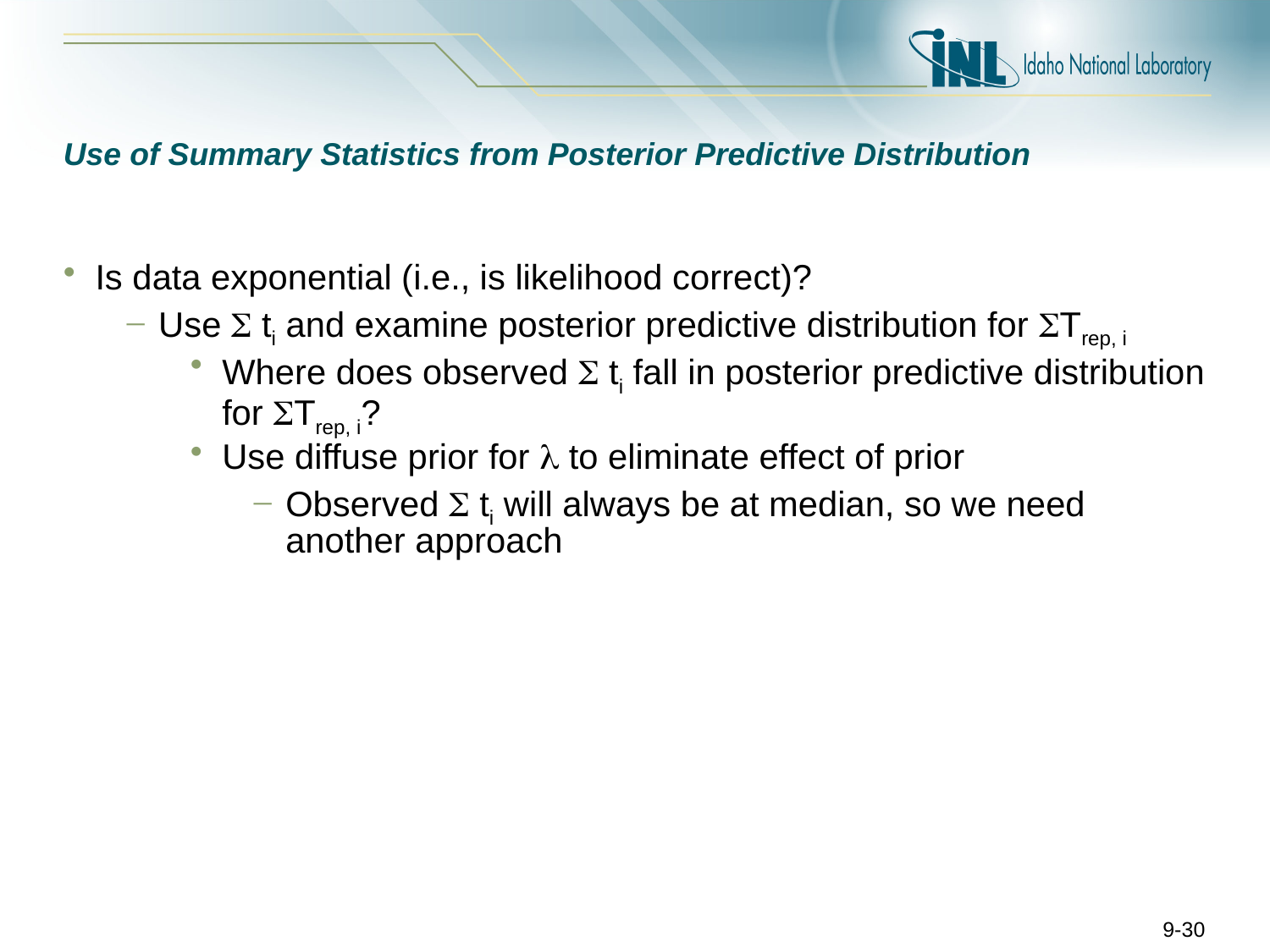

# Use of Summary Statistics from Posterior Predictive Distribution
Is data exponential (i.e., is likelihood correct)?
Use Σ ti and examine posterior predictive distribution for ΣTrep, i
Where does observed Σ ti fall in posterior predictive distribution for ΣTrep, i?
Use diffuse prior for λ to eliminate effect of prior
Observed Σ ti will always be at median, so we need another approach
9-30